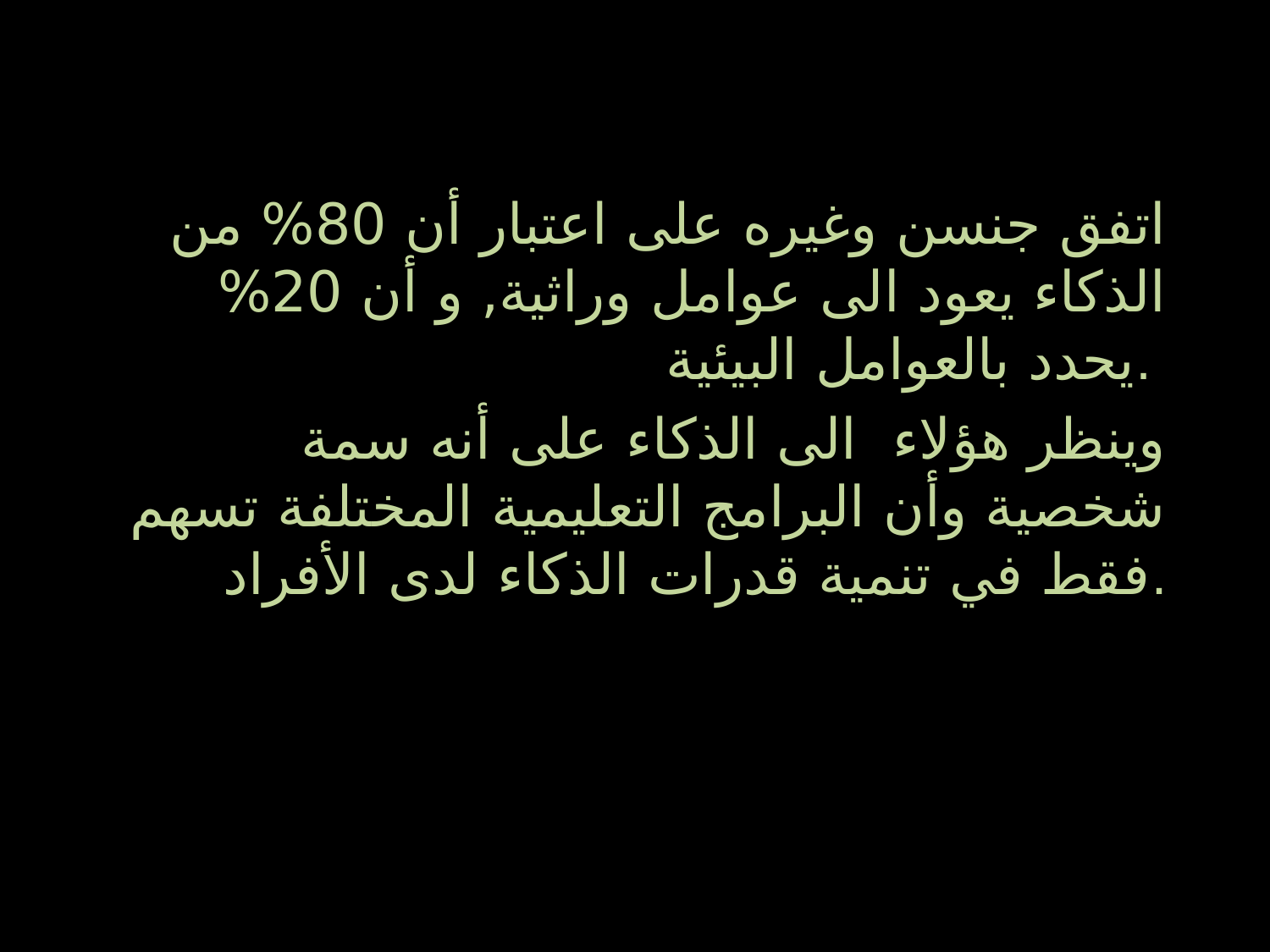

اتفق جنسن وغيره على اعتبار أن 80% من الذكاء يعود الى عوامل وراثية, و أن 20% يحدد بالعوامل البيئية.
وينظر هؤلاء  الى الذكاء على أنه سمة  شخصية وأن البرامج التعليمية المختلفة تسهم فقط في تنمية قدرات الذكاء لدى الأفراد.
#